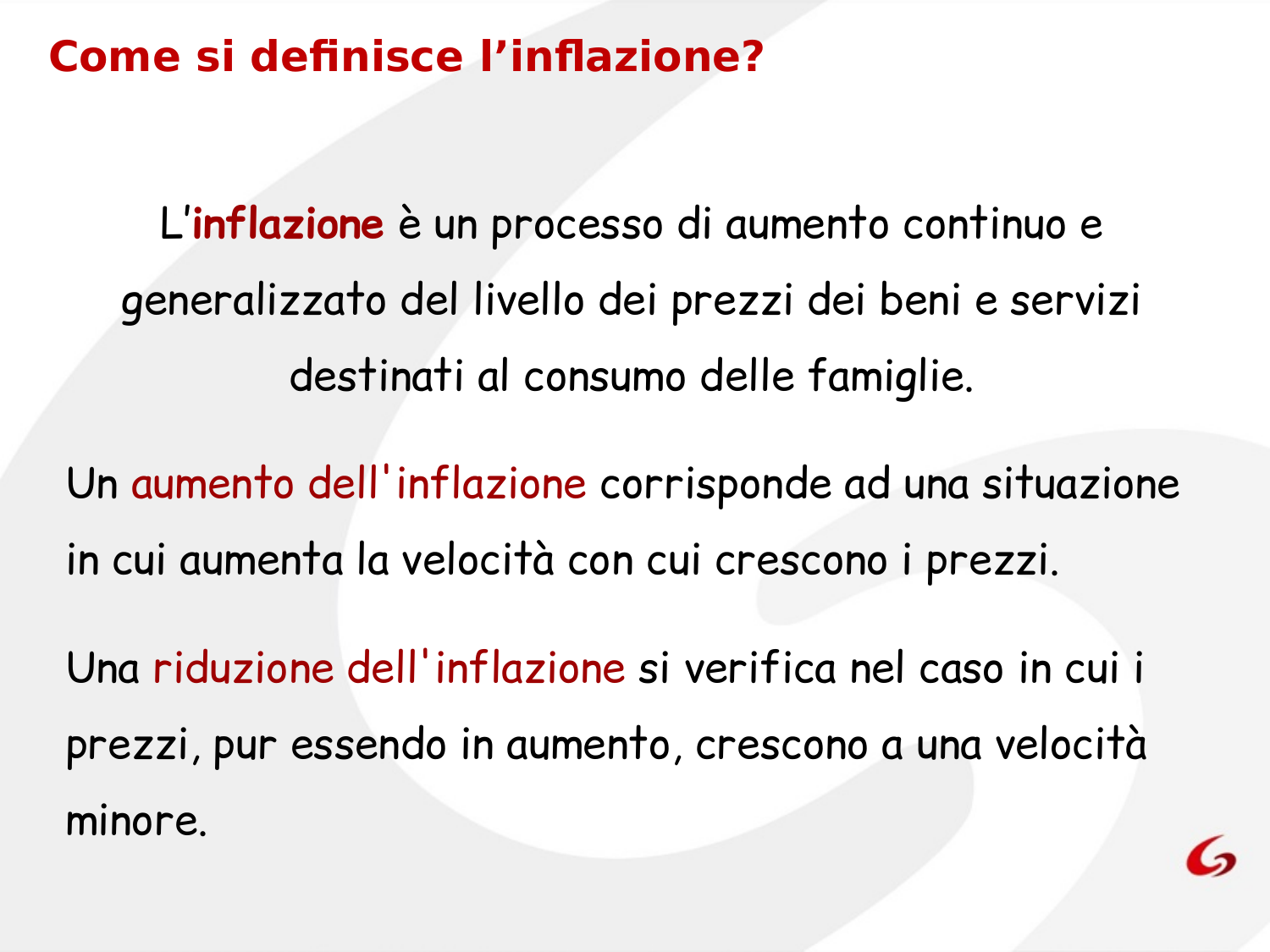

Come si definisce l’inflazione?
L’inflazione è un processo di aumento continuo e generalizzato del livello dei prezzi dei beni e servizi destinati al consumo delle famiglie.

Un aumento dell'inflazione corrisponde ad una situazione in cui aumenta la velocità con cui crescono i prezzi.

Una riduzione dell'inflazione si verifica nel caso in cui i prezzi, pur essendo in aumento, crescono a una velocità minore.